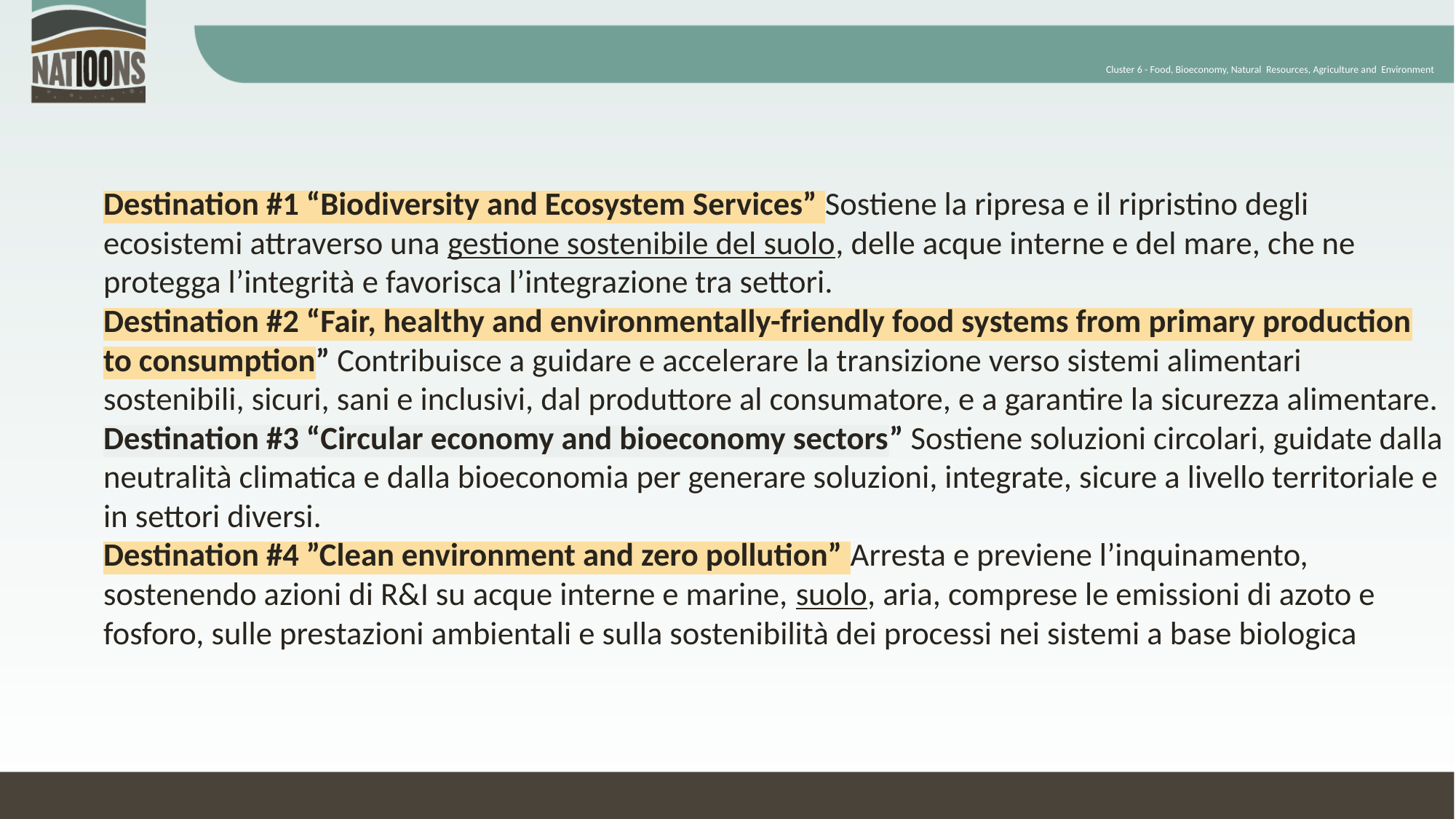

# Cluster 6 - Food, Bioeconomy, Natural  Resources, Agriculture and  Environment
Destination #1 “Biodiversity and Ecosystem Services” Sostiene la ripresa e il ripristino degli ecosistemi attraverso una gestione sostenibile del suolo, delle acque interne e del mare, che ne protegga l’integrità e favorisca l’integrazione tra settori.
Destination #2 “Fair, healthy and environmentally-friendly food systems from primary production to consumption” Contribuisce a guidare e accelerare la transizione verso sistemi alimentari sostenibili, sicuri, sani e inclusivi, dal produttore al consumatore, e a garantire la sicurezza alimentare.
Destination #3 “Circular economy and bioeconomy sectors” Sostiene soluzioni circolari, guidate dalla neutralità climatica e dalla bioeconomia per generare soluzioni, integrate, sicure a livello territoriale e in settori diversi.
Destination #4 ”Clean environment and zero pollution” Arresta e previene l’inquinamento, sostenendo azioni di R&I su acque interne e marine, suolo, aria, comprese le emissioni di azoto e fosforo, sulle prestazioni ambientali e sulla sostenibilità dei processi nei sistemi a base biologica